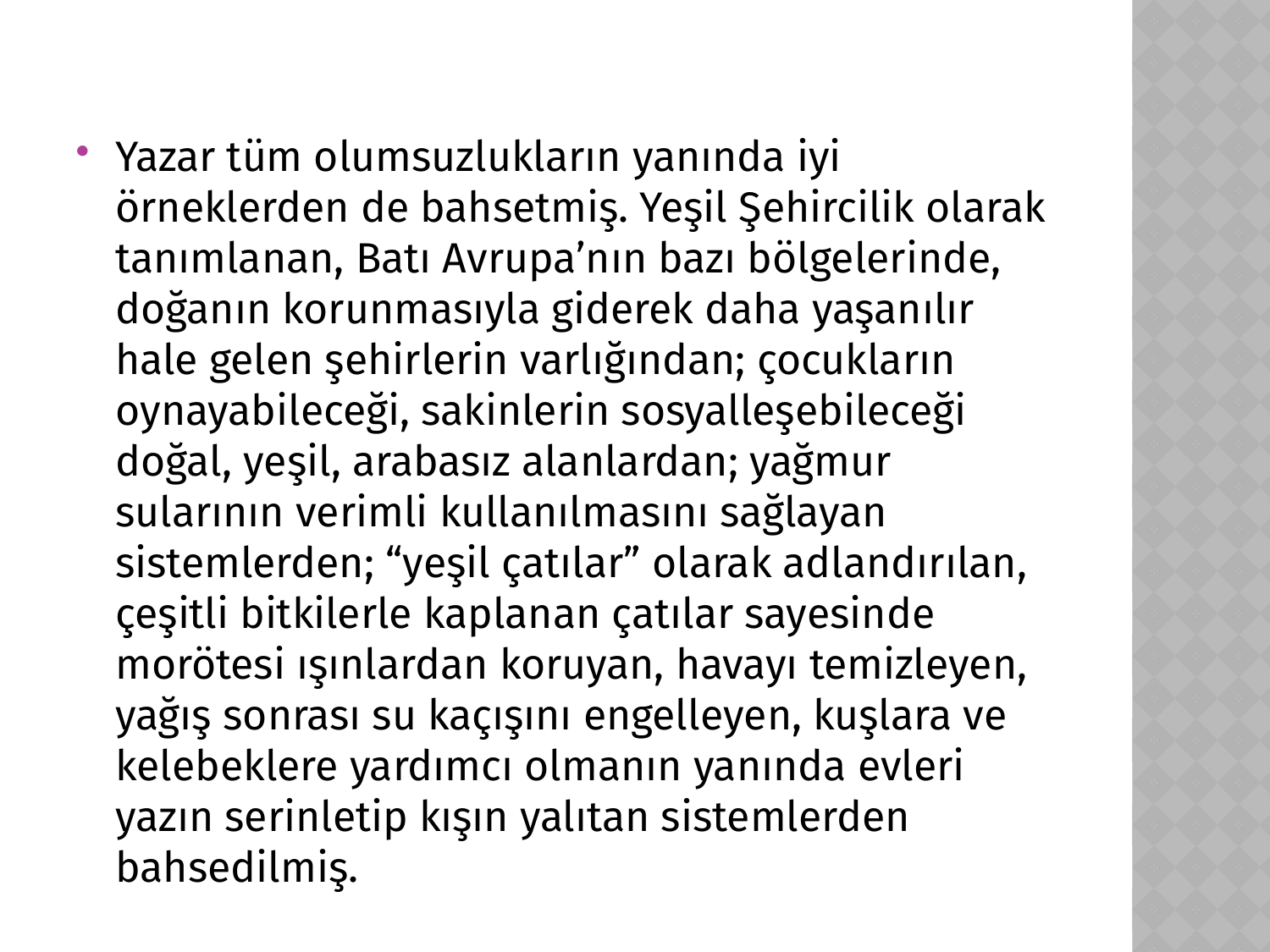

Yazar tüm olumsuzlukların yanında iyi örneklerden de bahsetmiş. Yeşil Şehircilik olarak tanımlanan, Batı Avrupa’nın bazı bölgelerinde, doğanın korunmasıyla giderek daha yaşanılır hale gelen şehirlerin varlığından; çocukların oynayabileceği, sakinlerin sosyalleşebileceği doğal, yeşil, arabasız alanlardan; yağmur sularının verimli kullanılmasını sağlayan sistemlerden; “yeşil çatılar” olarak adlandırılan, çeşitli bitkilerle kaplanan çatılar sayesinde morötesi ışınlardan koruyan, havayı temizleyen, yağış sonrası su kaçışını engelleyen, kuşlara ve kelebeklere yardımcı olmanın yanında evleri yazın serinletip kışın yalıtan sistemlerden bahsedilmiş.